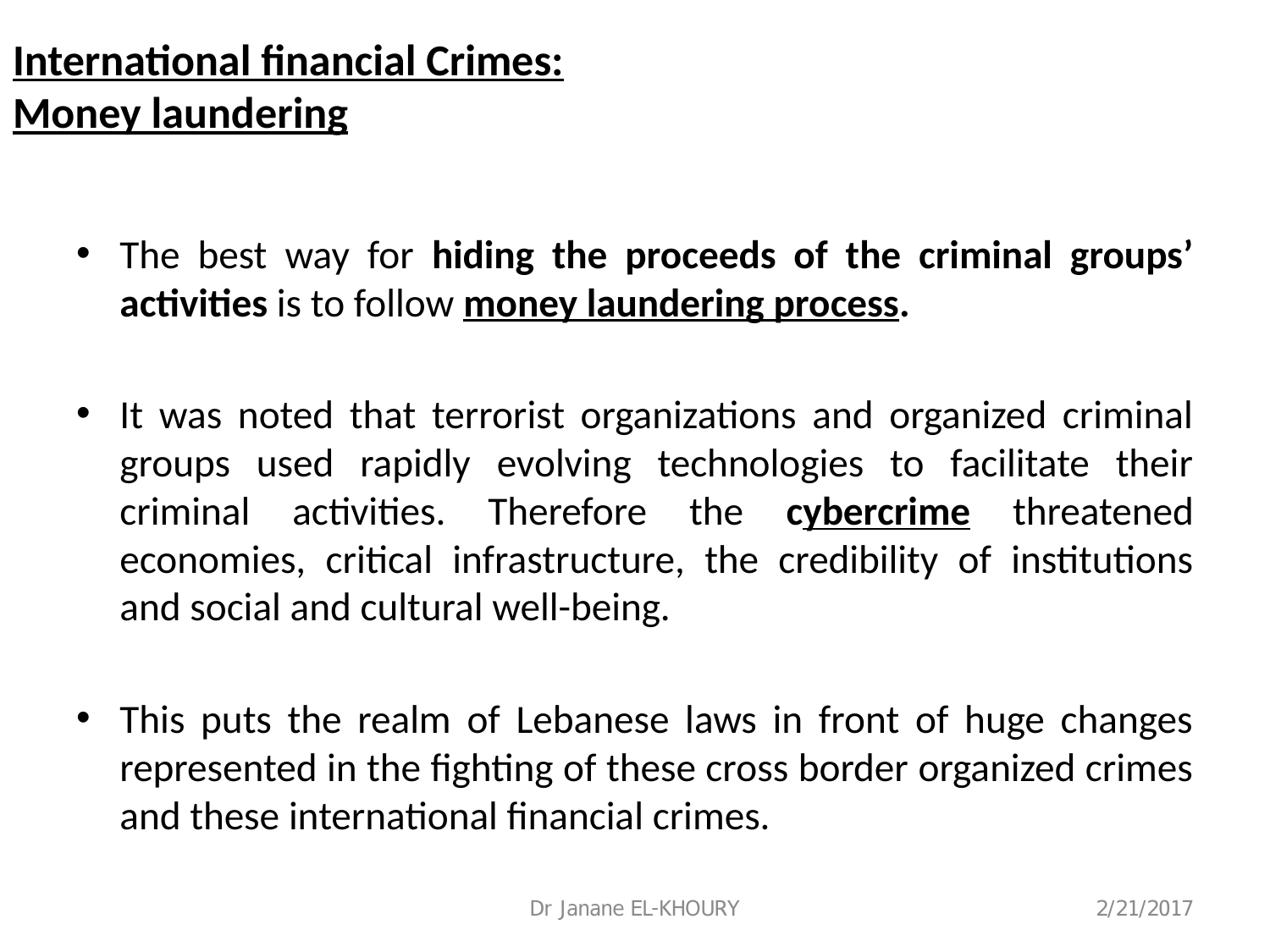

# International financial Crimes: Money laundering
The best way for hiding the proceeds of the criminal groups’ activities is to follow money laundering process.

It was noted that terrorist organizations and organized criminal groups used rapidly evolving technologies to facilitate their criminal activities. Therefore the cybercrime threatened economies, critical infrastructure, the credibility of institutions and social and cultural well-being.

This puts the realm of Lebanese laws in front of huge changes represented in the fighting of these cross border organized crimes and these international financial crimes.
Dr Janane EL-KHOURY
2/21/2017